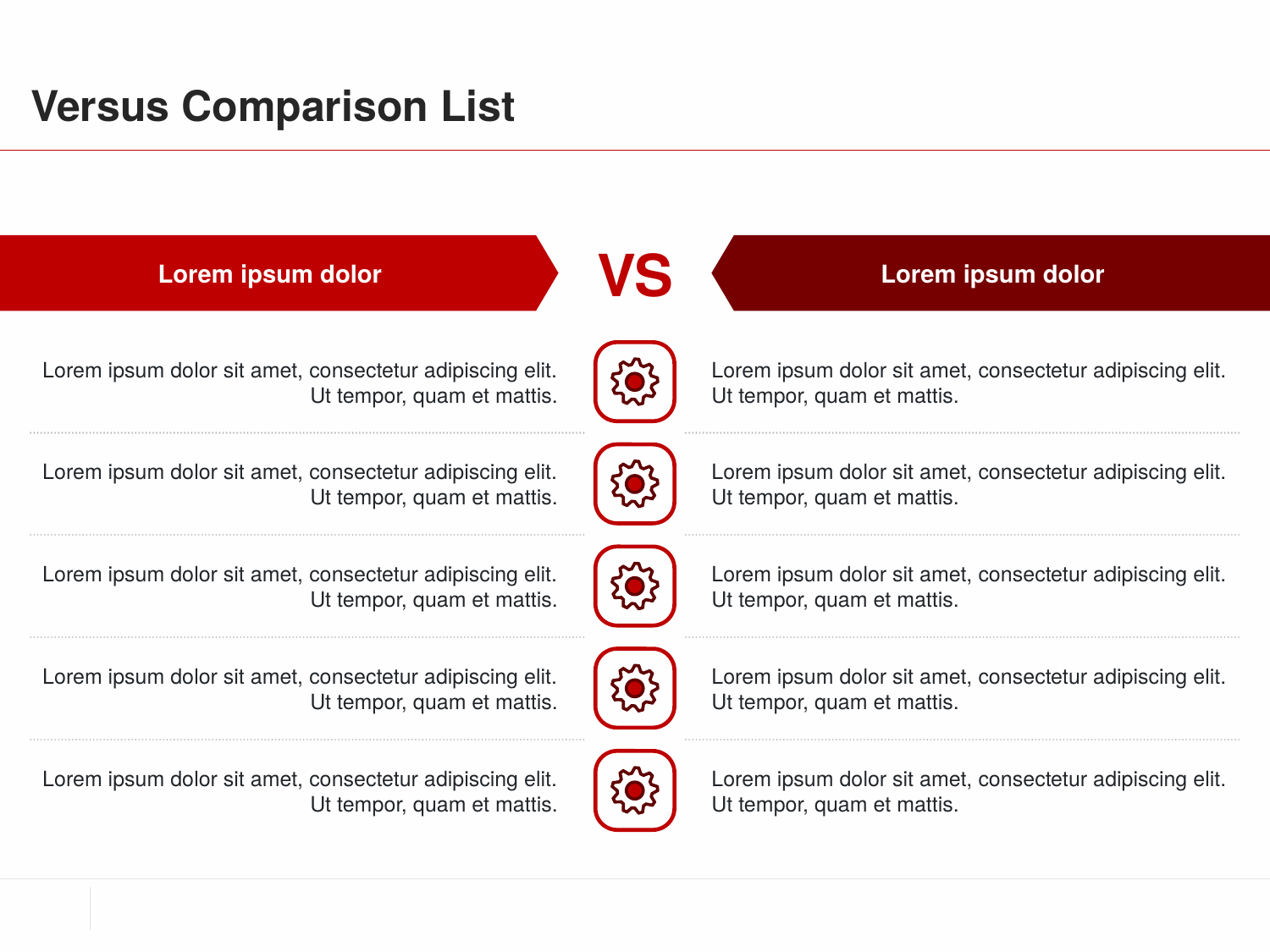

# Versus Comparison List
Lorem ipsum dolor
Lorem ipsum dolor
VS

Lorem ipsum dolor sit amet, consectetur adipiscing elit. Ut tempor, quam et mattis.
Lorem ipsum dolor sit amet, consectetur adipiscing elit. Ut tempor, quam et mattis.

Lorem ipsum dolor sit amet, consectetur adipiscing elit. Ut tempor, quam et mattis.
Lorem ipsum dolor sit amet, consectetur adipiscing elit. Ut tempor, quam et mattis.

Lorem ipsum dolor sit amet, consectetur adipiscing elit. Ut tempor, quam et mattis.
Lorem ipsum dolor sit amet, consectetur adipiscing elit. Ut tempor, quam et mattis.

Lorem ipsum dolor sit amet, consectetur adipiscing elit. Ut tempor, quam et mattis.
Lorem ipsum dolor sit amet, consectetur adipiscing elit. Ut tempor, quam et mattis.

Lorem ipsum dolor sit amet, consectetur adipiscing elit. Ut tempor, quam et mattis.
Lorem ipsum dolor sit amet, consectetur adipiscing elit. Ut tempor, quam et mattis.